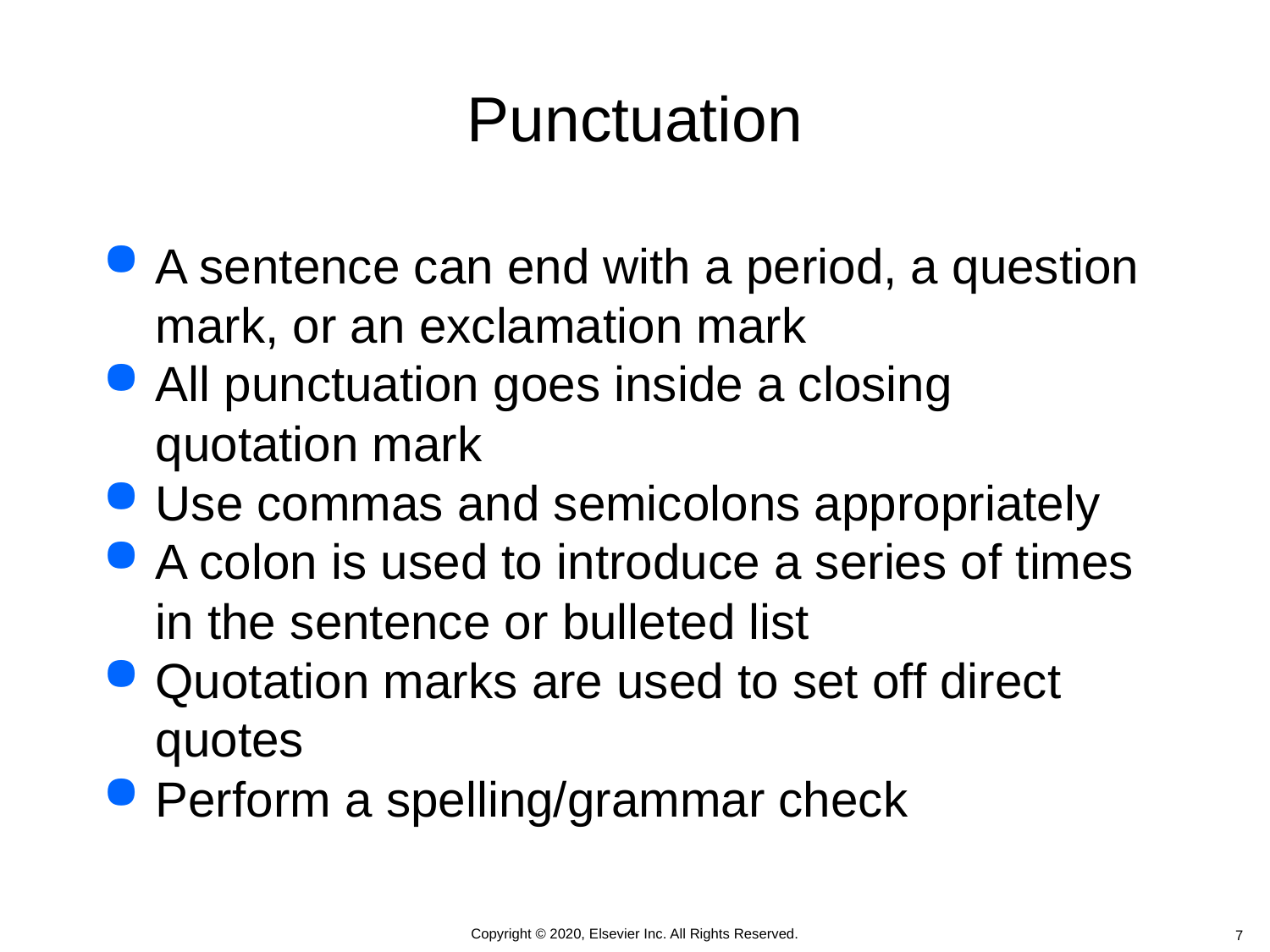

# Punctuation
A sentence can end with a period, a question mark, or an exclamation mark
All punctuation goes inside a closing quotation mark
Use commas and semicolons appropriately
A colon is used to introduce a series of times in the sentence or bulleted list
Quotation marks are used to set off direct quotes
Perform a spelling/grammar check
 7